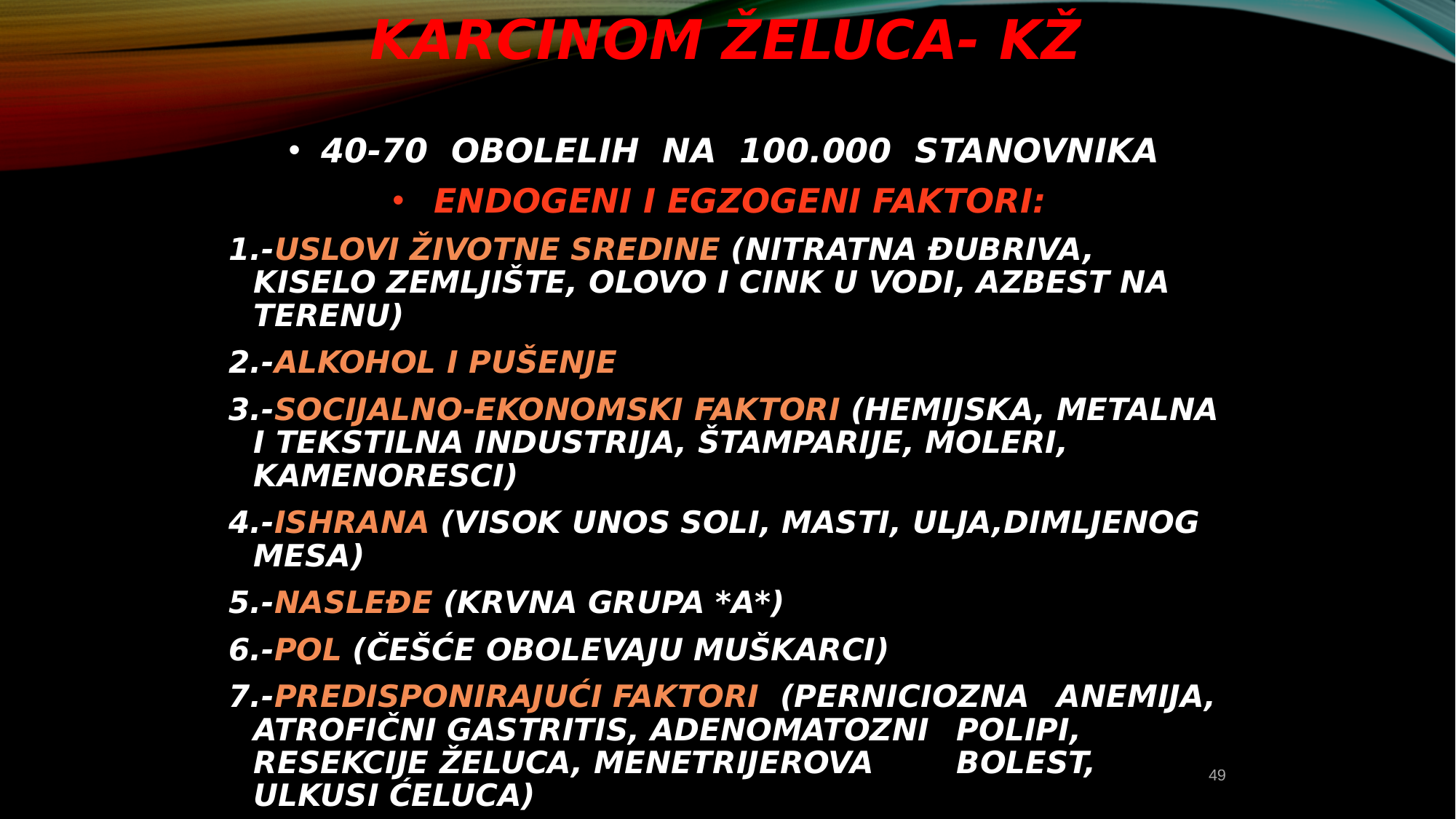

# KARCINOM ŽELUCA- KŽ

40-70  OBOLELIH  NA  100.000  STANOVNIKA
ENDOGENI I EGZOGENI FAKTORI:
1.-USLOVI ŽIVOTNE SREDINE (NITRATNA ĐUBRIVA, KISELO ZEMLJIŠTE, OLOVO I CINK U VODI, AZBEST NA TERENU)
2.-ALKOHOL I PUŠENJE
3.-SOCIJALNO-EKONOMSKI FAKTORI (HEMIJSKA, METALNA I TEKSTILNA INDUSTRIJA, ŠTAMPARIJE, MOLERI, KAMENORESCI)
4.-ISHRANA (VISOK UNOS SOLI, MASTI, ULJA,DIMLJENOG MESA)
5.-NASLEĐE (KRVNA GRUPA *A*)
6.-POL (ČEŠĆE OBOLEVAJU MUŠKARCI)
7.-PREDISPONIRAJUĆI FAKTORI  (PERNICIOZNA 	ANEMIJA, ATROFIČNI GASTRITIS, ADENOMATOZNI 	POLIPI, RESEKCIJE ŽELUCA, MENETRIJEROVA 	BOLEST, ULKUSI ĆELUCA)

49